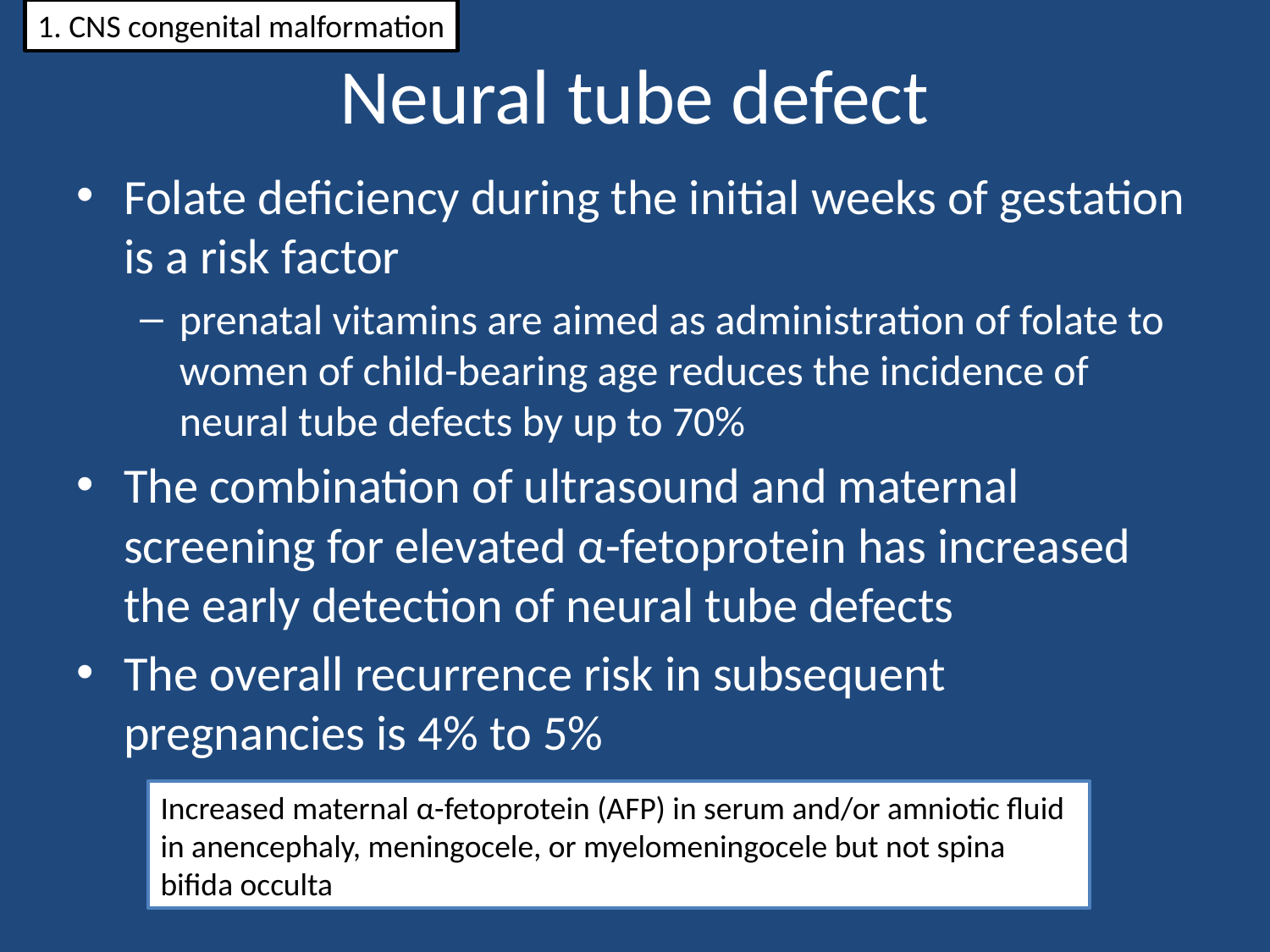

1. CNS congenital malformation
# Neural tube defect
Folate deficiency during the initial weeks of gestation is a risk factor
prenatal vitamins are aimed as administration of folate to women of child-bearing age reduces the incidence of neural tube defects by up to 70%
The combination of ultrasound and maternal screening for elevated α-fetoprotein has increased the early detection of neural tube defects
The overall recurrence risk in subsequent pregnancies is 4% to 5%
Increased maternal α-fetoprotein (AFP) in serum and/or amniotic fluid in anencephaly, meningocele, or myelomeningocele but not spina bifida occulta